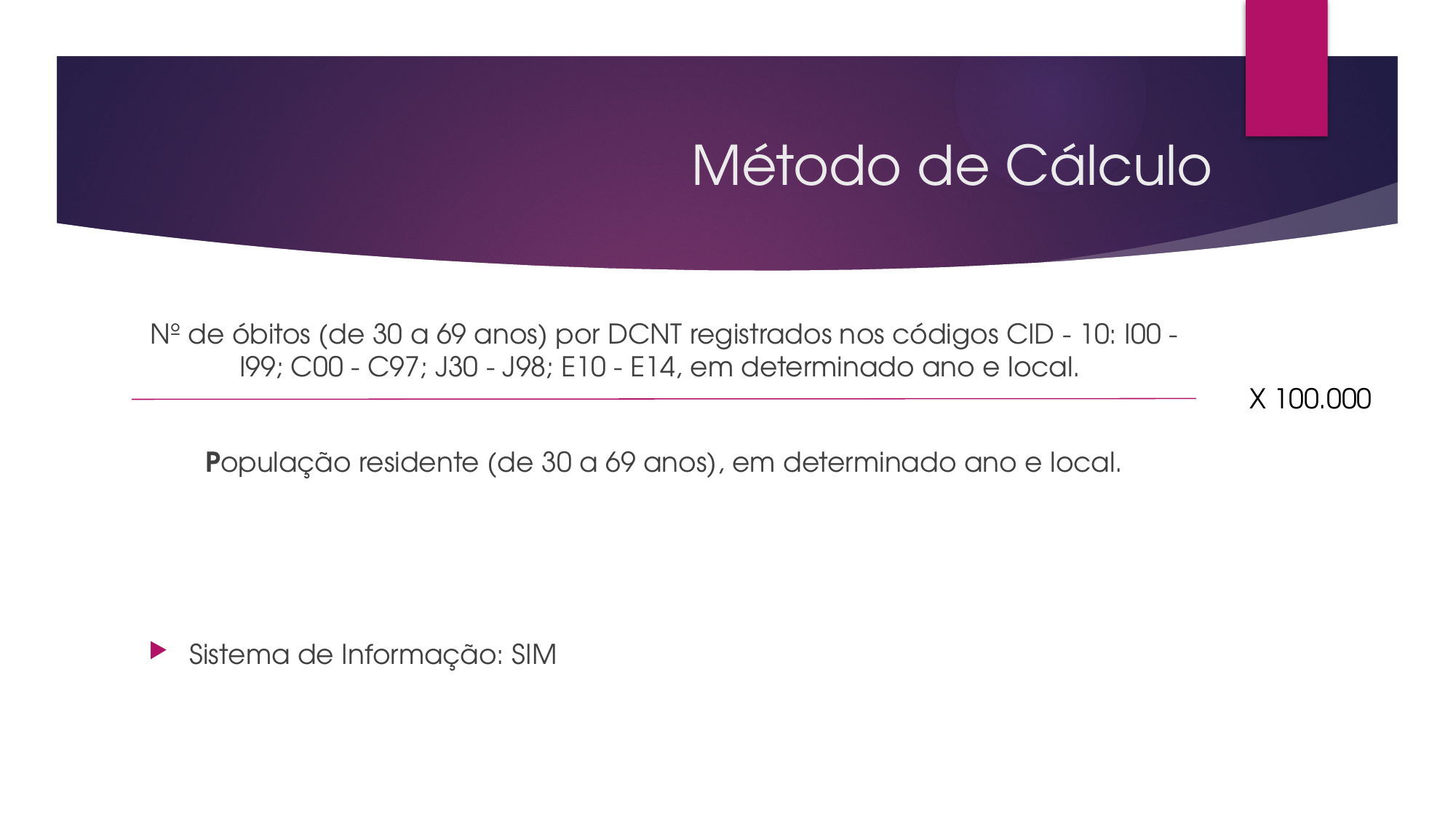

# Método de Cálculo
Nº de óbitos (de 30 a 69 anos) por DCNT registrados nos códigos CID - 10: I00 - I99; C00 - C97; J30 - J98; E10 - E14, em determinado ano e local.

População residente (de 30 a 69 anos), em determinado ano e local.

Sistema de Informação: SIM

X 100.000